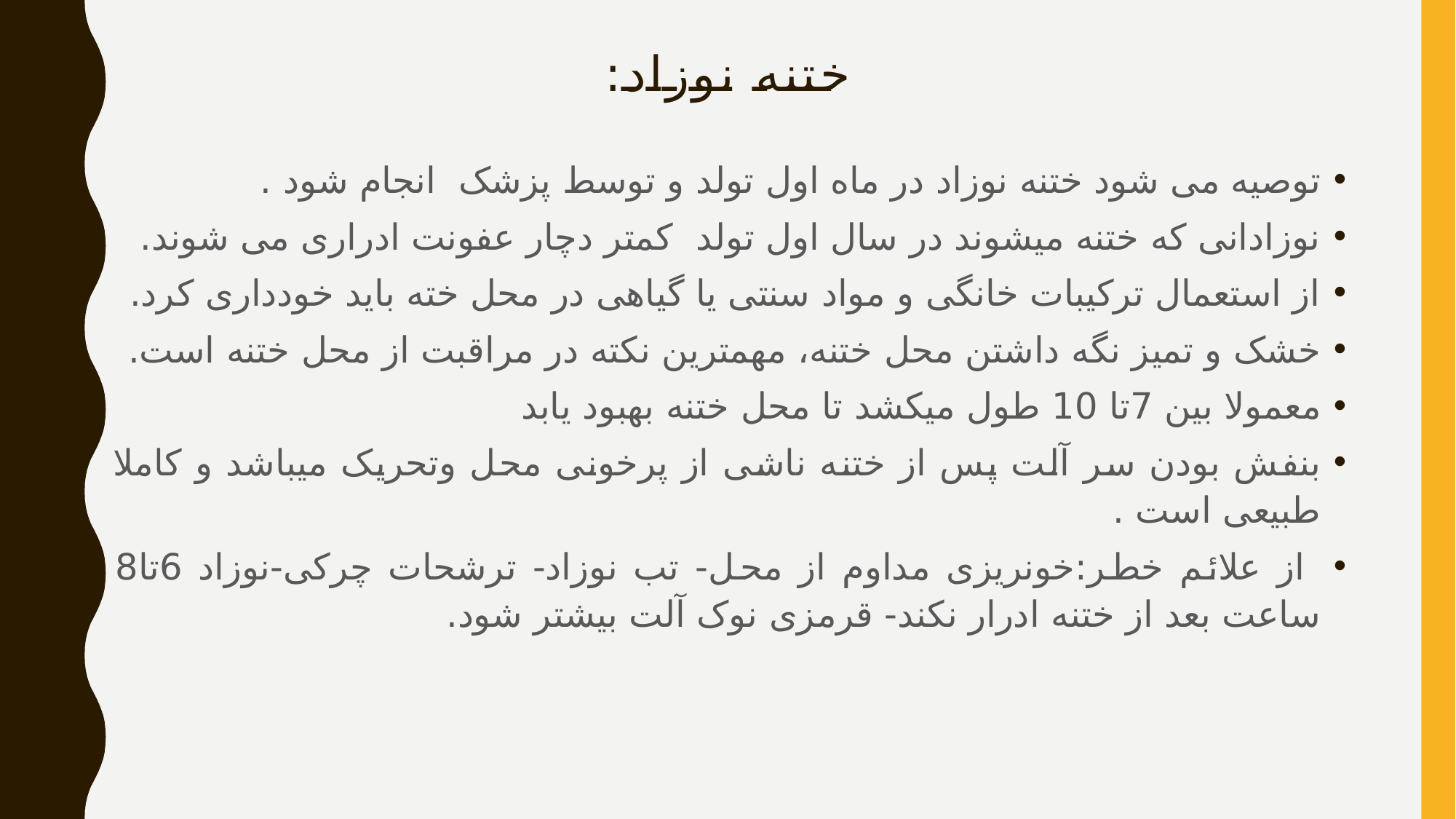

# ختنه نوزاد:
توصیه می شود ختنه نوزاد در ماه اول تولد و توسط پزشک  انجام شود .
نوزادانی که ختنه میشوند در سال اول تولد  کمتر دچار عفونت ادراری می شوند.
از استعمال ترکیبات خانگی و مواد سنتی یا گیاهی در محل خته باید خودداری کرد.
خشک و تمیز نگه داشتن محل ختنه، مهمترین نکته در مراقبت از محل ختنه است.
معمولا بین 7تا 10 طول میکشد تا محل ختنه بهبود یابد
بنفش بودن سر آلت پس از ختنه ناشی از پرخونی محل وتحریک میباشد و کاملا طبیعی است .
 از علائم خطر:خونریزی مداوم از محل- تب نوزاد- ترشحات چرکی-نوزاد 6تا8 ساعت بعد از ختنه ادرار نکند- قرمزی نوک آلت بیشتر شود.